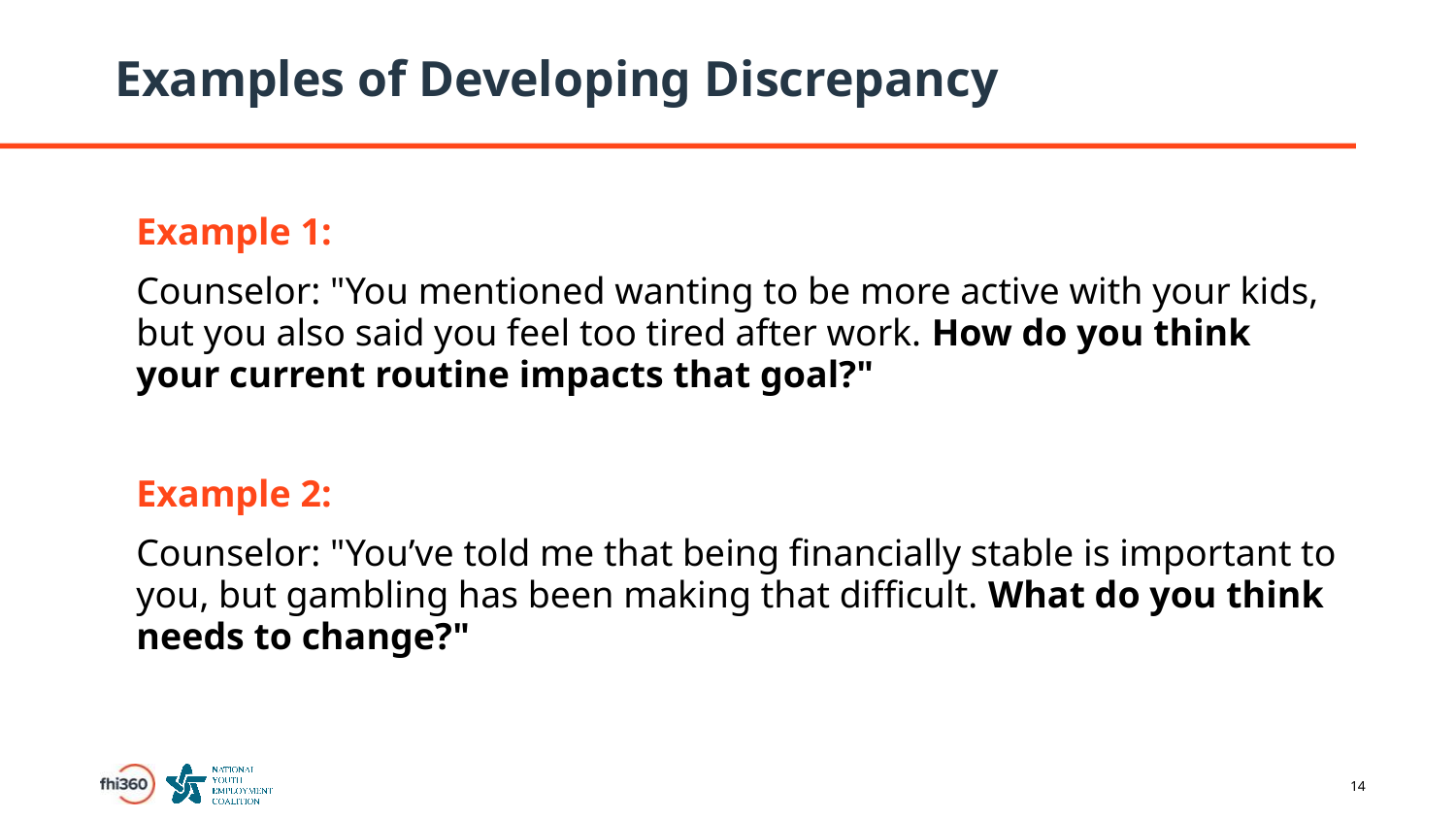

# Examples of Developing Discrepancy
Example 1:
Counselor: "You mentioned wanting to be more active with your kids, but you also said you feel too tired after work. How do you think your current routine impacts that goal?"

Example 2:
Counselor: "You’ve told me that being financially stable is important to you, but gambling has been making that difficult. What do you think needs to change?"